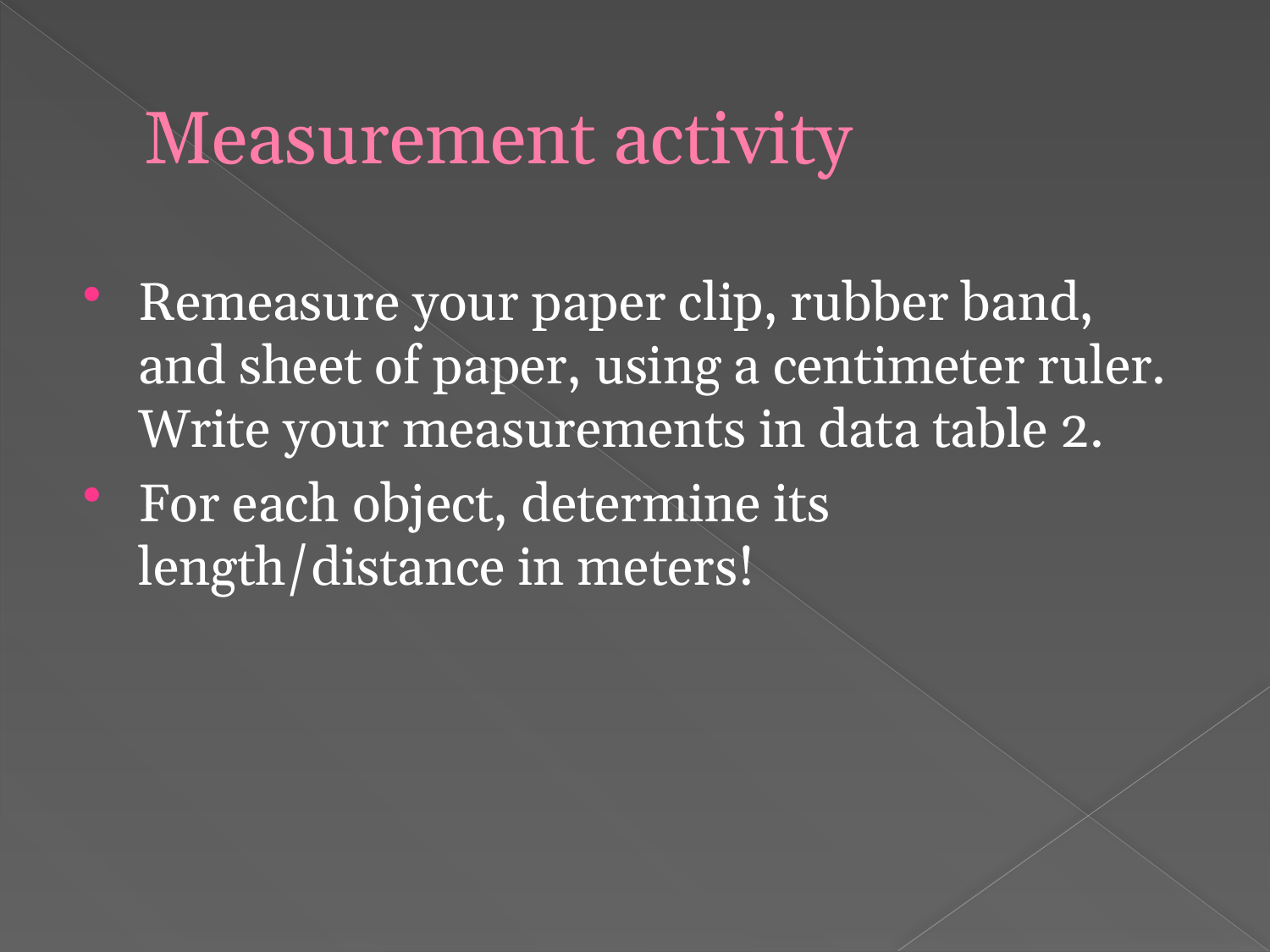

# Measurement activity
Remeasure your paper clip, rubber band, and sheet of paper, using a centimeter ruler. Write your measurements in data table 2.
For each object, determine its length/distance in meters!